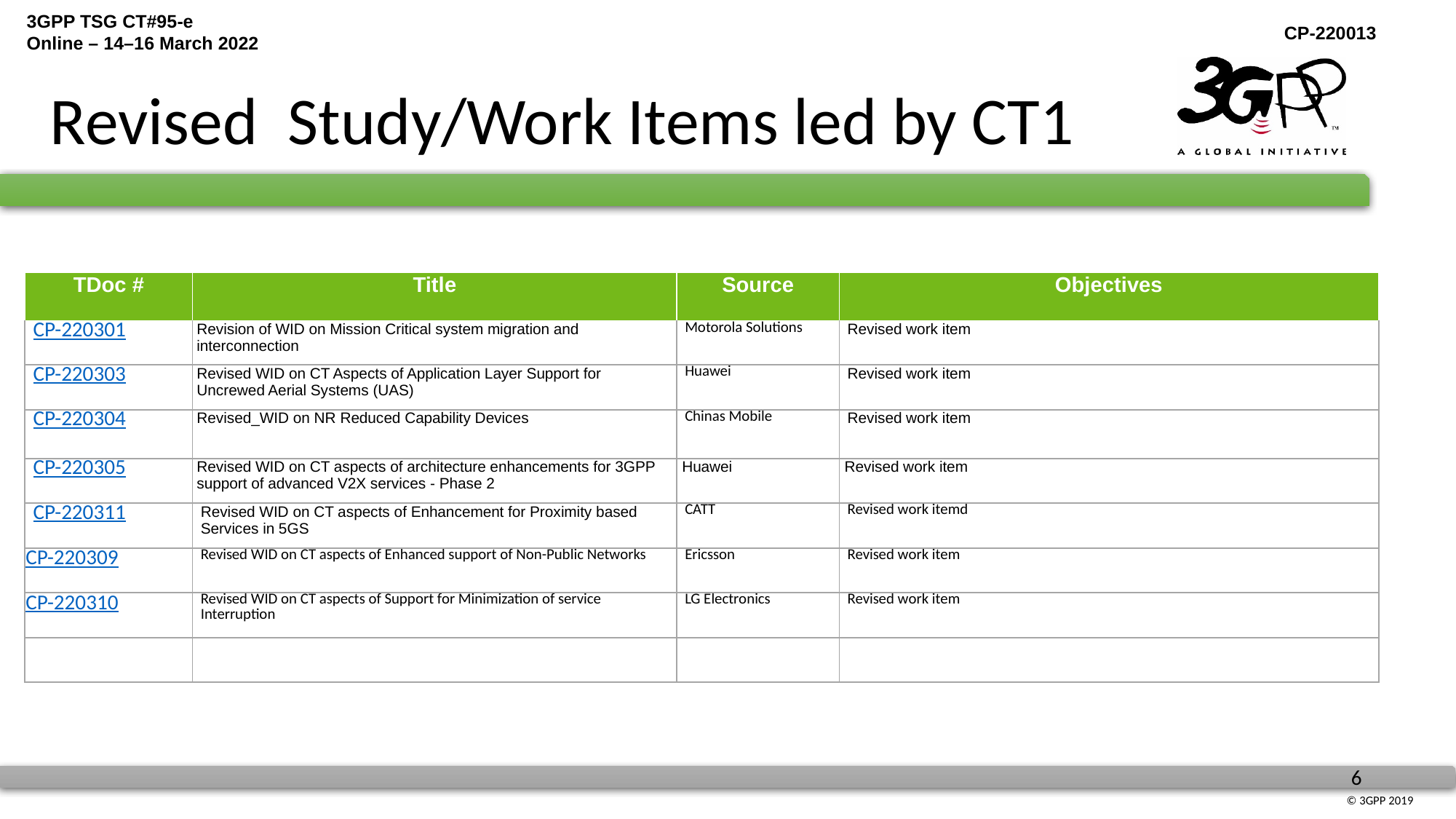

# Revised  Study/Work Items led by CT1
| TDoc # | Title | Source | Objectives |
| --- | --- | --- | --- |
| CP-220301 | Revision of WID on Mission Critical system migration and interconnection | Motorola Solutions | Revised work item |
| CP-220303 | Revised WID on CT Aspects of Application Layer Support for Uncrewed Aerial Systems (UAS) | Huawei | Revised work item |
| CP-220304 | Revised\_WID on NR Reduced Capability Devices | Chinas Mobile | Revised work item |
| CP-220305 | Revised WID on CT aspects of architecture enhancements for 3GPP support of advanced V2X services - Phase 2 | Huawei | Revised work item |
| CP-220311 | Revised WID on CT aspects of Enhancement for Proximity based Services in 5GS | CATT | Revised work itemd |
| CP-220309 | Revised WID on CT aspects of Enhanced support of Non-Public Networks | Ericsson | Revised work item |
| CP-220310 | Revised WID on CT aspects of Support for Minimization of service Interruption | LG Electronics | Revised work item |
|  |  |  |  |